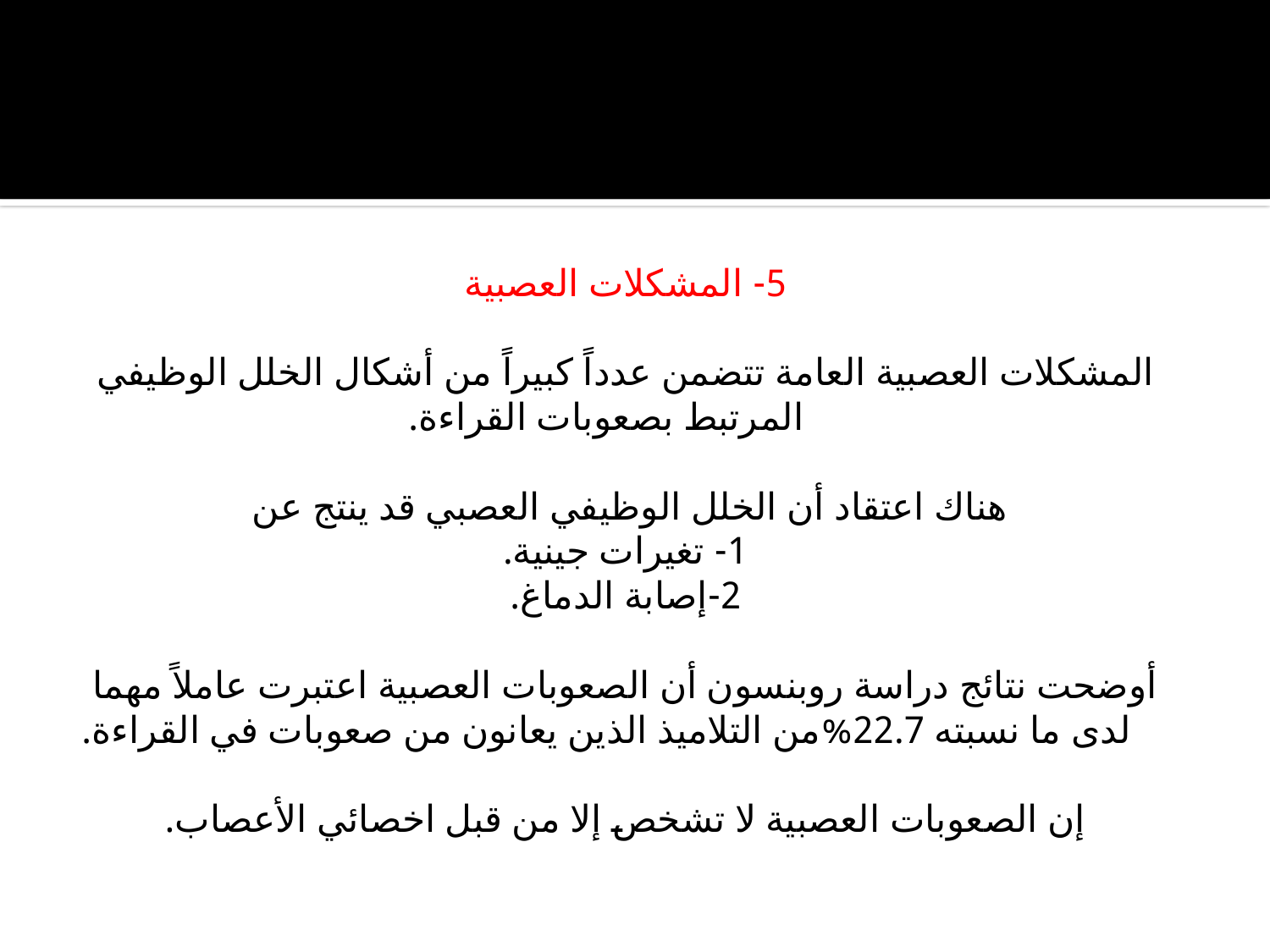

#
5- المشكلات العصبية

المشكلات العصبية العامة تتضمن عدداً كبيراً من أشكال الخلل الوظيفي المرتبط بصعوبات القراءة.

هناك اعتقاد أن الخلل الوظيفي العصبي قد ينتج عن
1- تغيرات جينية.
2-إصابة الدماغ.

أوضحت نتائج دراسة روبنسون أن الصعوبات العصبية اعتبرت عاملاً مهما لدى ما نسبته 22.7%من التلاميذ الذين يعانون من صعوبات في القراءة.

إن الصعوبات العصبية لا تشخص إلا من قبل اخصائي الأعصاب.